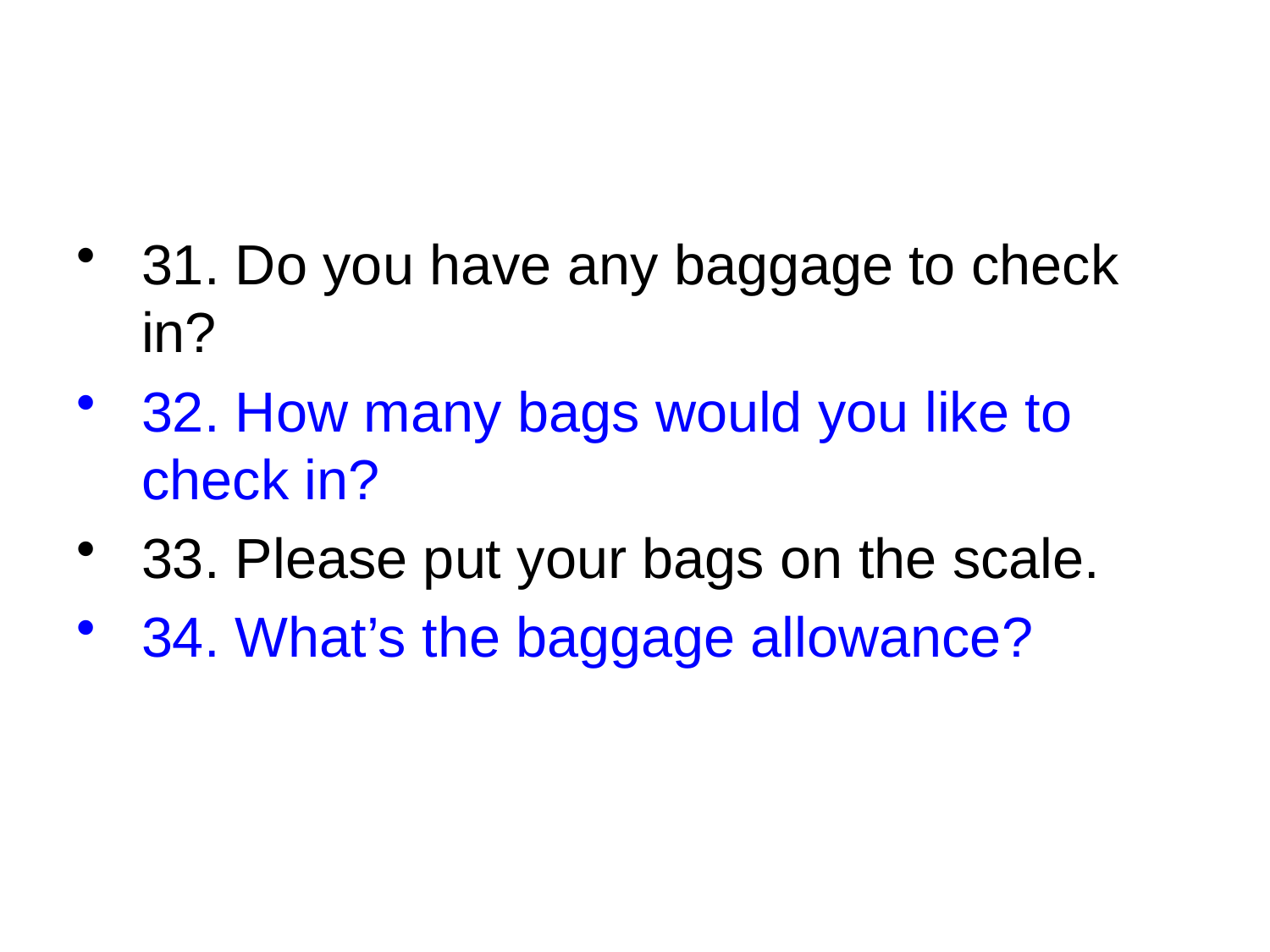

31. Do you have any baggage to check in?
32. How many bags would you like to check in?
33. Please put your bags on the scale.
34. What’s the baggage allowance?